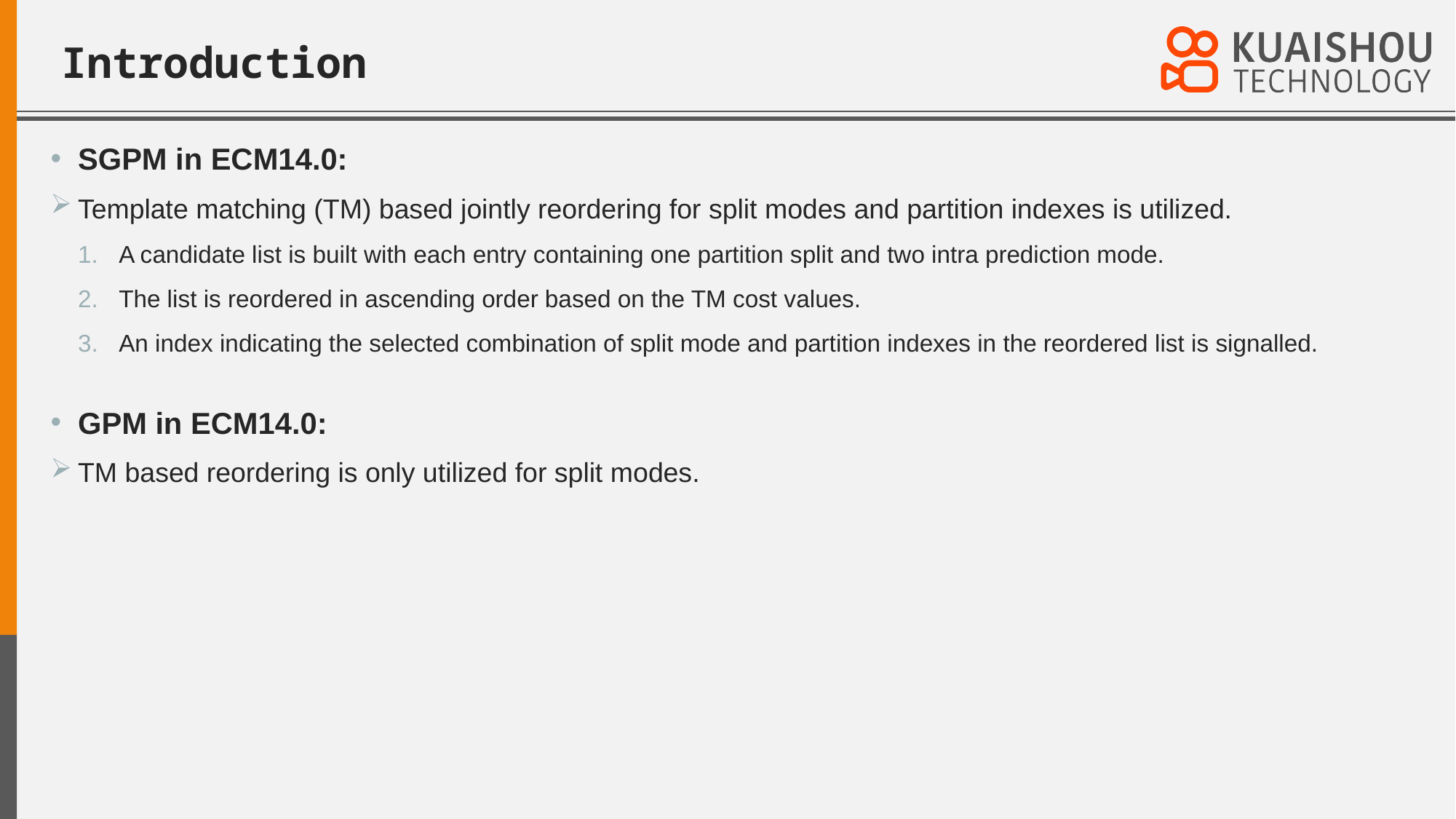

# Introduction
SGPM in ECM14.0:
Template matching (TM) based jointly reordering for split modes and partition indexes is utilized.
A candidate list is built with each entry containing one partition split and two intra prediction mode.
The list is reordered in ascending order based on the TM cost values.
An index indicating the selected combination of split mode and partition indexes in the reordered list is signalled.
GPM in ECM14.0:
TM based reordering is only utilized for split modes.